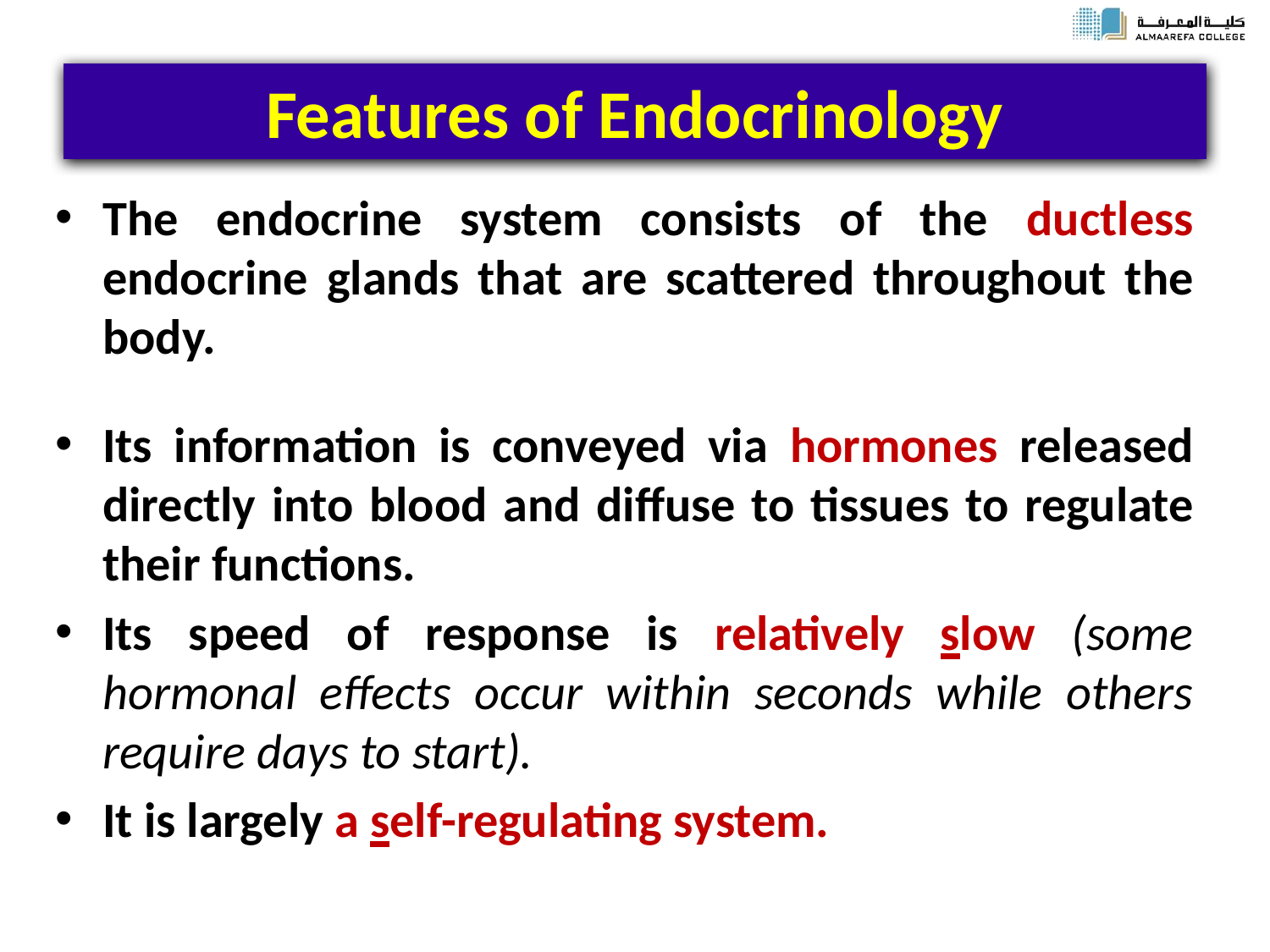

# Features of Endocrinology
The endocrine system consists of the ductless endocrine glands that are scattered throughout the body.

Its information is conveyed via hormones released directly into blood and diffuse to tissues to regulate their functions.
Its speed of response is relatively slow (some hormonal effects occur within seconds while others require days to start).
It is largely a self-regulating system.